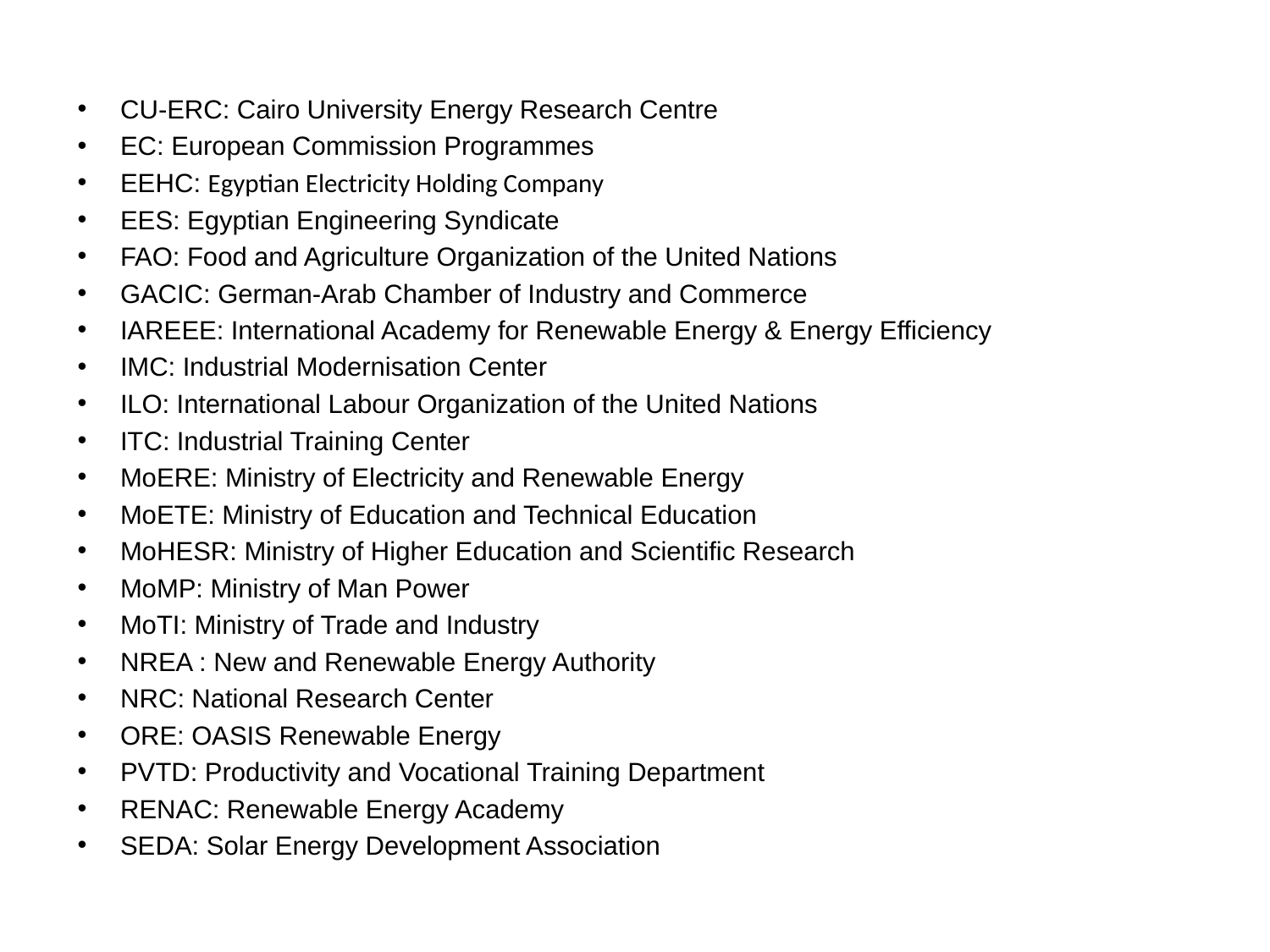

CU-ERC: Cairo University Energy Research Centre
EC: European Commission Programmes
EEHC: Egyptian Electricity Holding Company
EES: Egyptian Engineering Syndicate
FAO: Food and Agriculture Organization of the United Nations
GACIC: German-Arab Chamber of Industry and Commerce
IAREEE: International Academy for Renewable Energy & Energy Efficiency
IMC: Industrial Modernisation Center
ILO: International Labour Organization of the United Nations
ITC: Industrial Training Center
MoERE: Ministry of Electricity and Renewable Energy
MoETE: Ministry of Education and Technical Education
MoHESR: Ministry of Higher Education and Scientific Research
MoMP: Ministry of Man Power
MoTI: Ministry of Trade and Industry
NREA : New and Renewable Energy Authority
NRC: National Research Center
ORE: OASIS Renewable Energy
PVTD: Productivity and Vocational Training Department
RENAC: Renewable Energy Academy
SEDA: Solar Energy Development Association